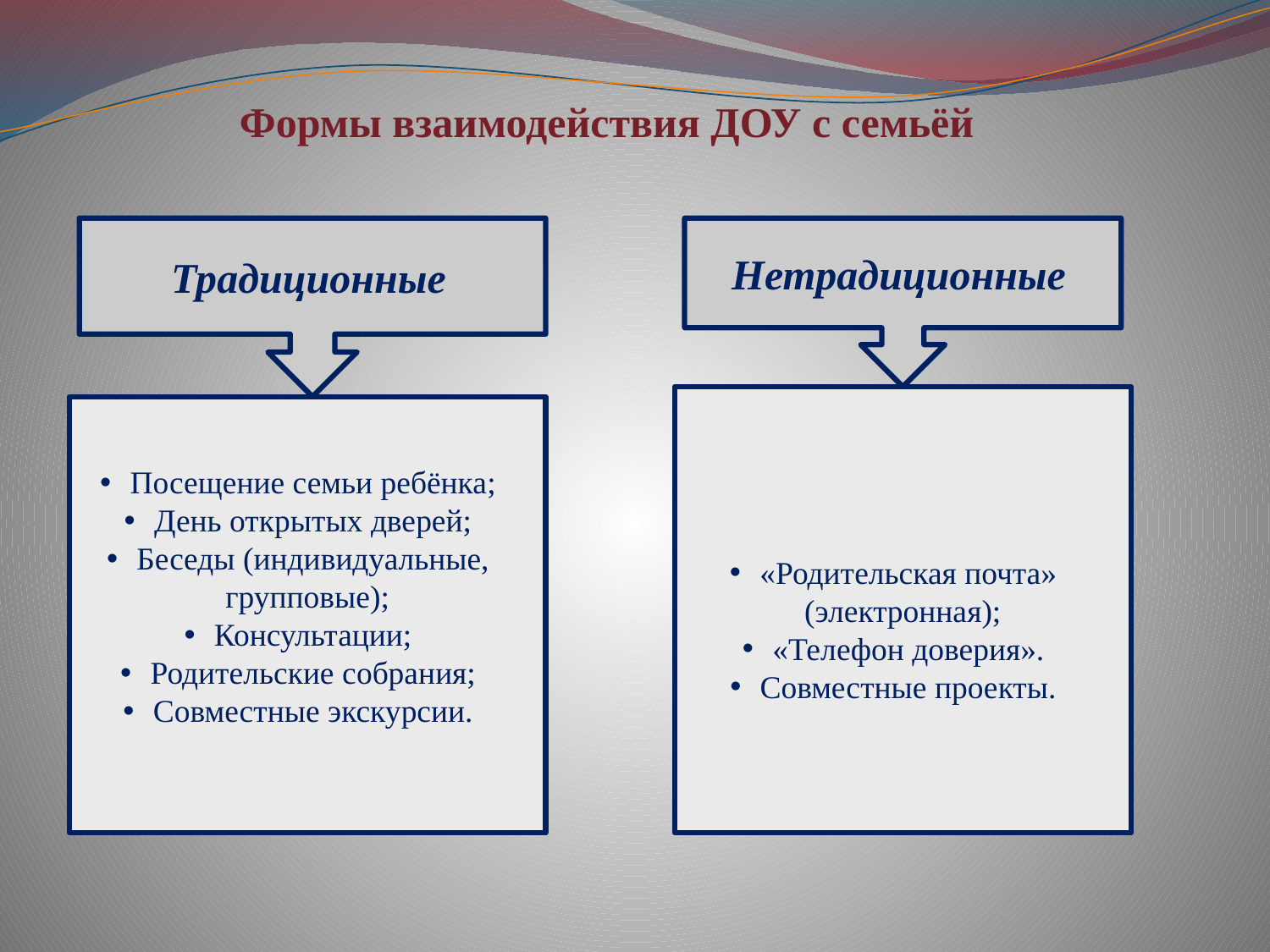

Формы взаимодействия ДОУ с семьёй
Традиционные
Нетрадиционные

«Родительская почта» (электронная);
«Телефон доверия».
Совместные проекты.
Посещение семьи ребёнка;
День открытых дверей;
Беседы (индивидуальные, групповые);
Консультации;
Родительские собрания;
Совместные экскурсии.